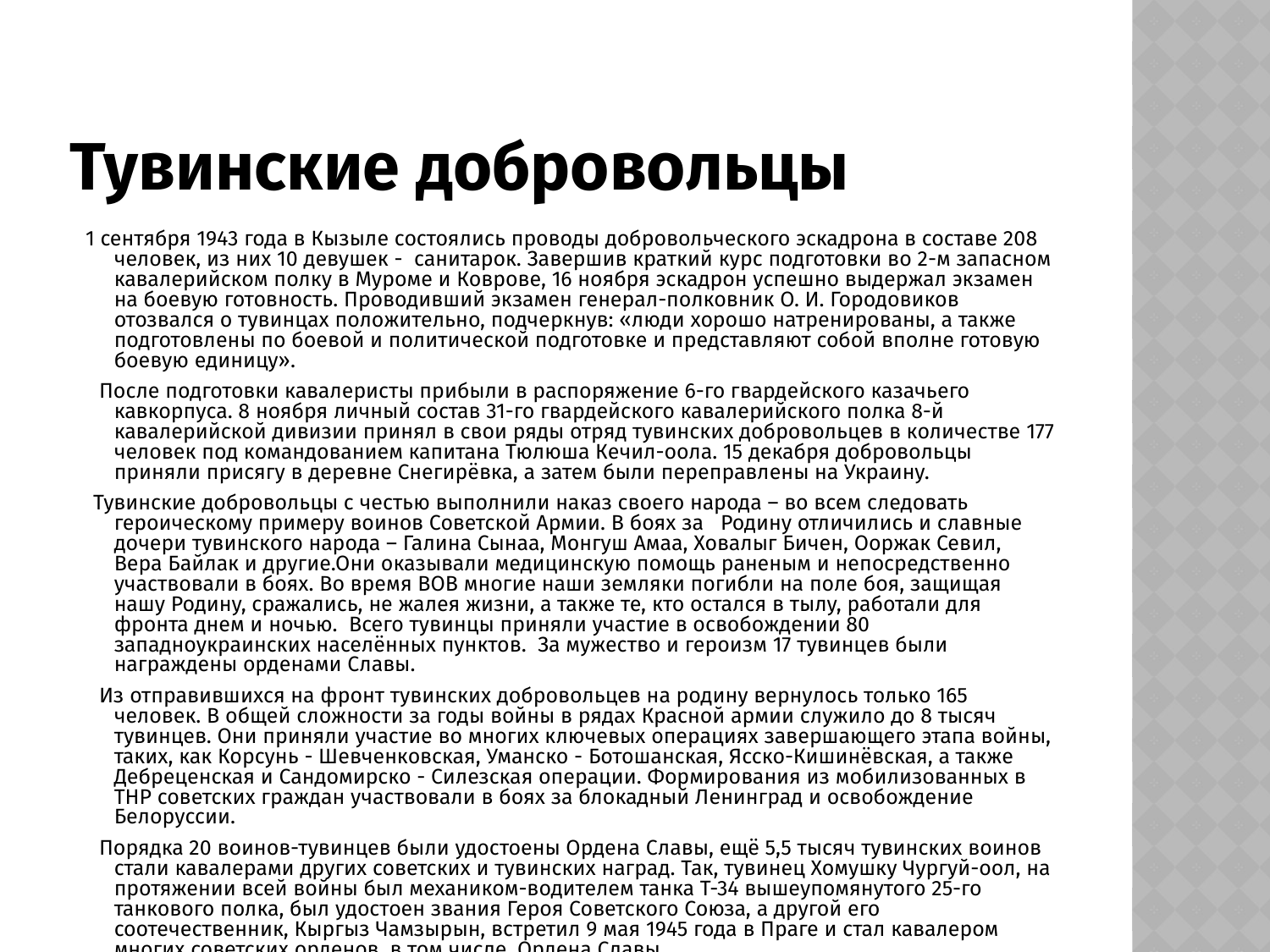

# Тувинские добровольцы
  1 сентября 1943 года в Кызыле состоялись проводы добровольческого эскадрона в составе 208 человек, из них 10 девушек -  санитарок. Завершив краткий курс подготовки во 2-м запасном кавалерийском полку в Муроме и Коврове, 16 ноября эскадрон успешно выдержал экзамен на боевую готовность. Проводивший экзамен генерал-полковник О. И. Городовиков отозвался о тувинцах положительно, подчеркнув: «люди хорошо натренированы, а также подготовлены по боевой и политической подготовке и представляют собой вполне готовую боевую единицу».
    После подготовки кавалеристы прибыли в распоряжение 6-го гвардейского казачьего кавкорпуса. 8 ноября личный состав 31-го гвардейского кавалерийского полка 8-й кавалерийской дивизии принял в свои ряды отряд тувинских добровольцев в количестве 177 человек под командованием капитана Тюлюша Кечил-оола. 15 декабря добровольцы приняли присягу в деревне Снегирёвка, а затем были переправлены на Украину.
   Тувинские добровольцы с честью выполнили наказ своего народа – во всем следовать героическому примеру воинов Советской Армии. В боях за   Родину отличились и славные дочери тувинского народа – Галина Сынаа, Монгуш Амаа, Ховалыг Бичен, Ооржак Севил, Вера Байлак и другие.Они оказывали медицинскую помощь раненым и непосредственно участвовали в боях. Во время ВОВ многие наши земляки погибли на поле боя, защищая нашу Родину, сражались, не жалея жизни, а также те, кто остался в тылу, работали для фронта днем и ночью.  Всего тувинцы приняли участие в освобождении 80 западноукраинских населённых пунктов.  За мужество и героизм 17 тувинцев были награждены орденами Славы.
    Из отправившихся на фронт тувинских добровольцев на родину вернулось только 165 человек. В общей сложности за годы войны в рядах Красной армии служило до 8 тысяч тувинцев. Они приняли участие во многих ключевых операциях завершающего этапа войны, таких, как Корсунь - Шевченковская, Уманско - Ботошанская, Ясско-Кишинёвская, а также Дебреценская и Сандомирско - Силезская операции. Формирования из мобилизованных в ТНР советских граждан участвовали в боях за блокадный Ленинград и освобождение Белоруссии.
    Порядка 20 воинов-тувинцев были удостоены Ордена Славы, ещё 5,5 тысяч тувинских воинов стали кавалерами других советских и тувинских наград. Так, тувинец Хомушку Чургуй-оол, на протяжении всей войны был механиком-водителем танка Т-34 вышеупомянутого 25-го танкового полка, был удостоен звания Героя Советского Союза, а другой его соотечественник, Кыргыз Чамзырын, встретил 9 мая 1945 года в Праге и стал кавалером многих советских орденов, в том числе, Ордена Славы.